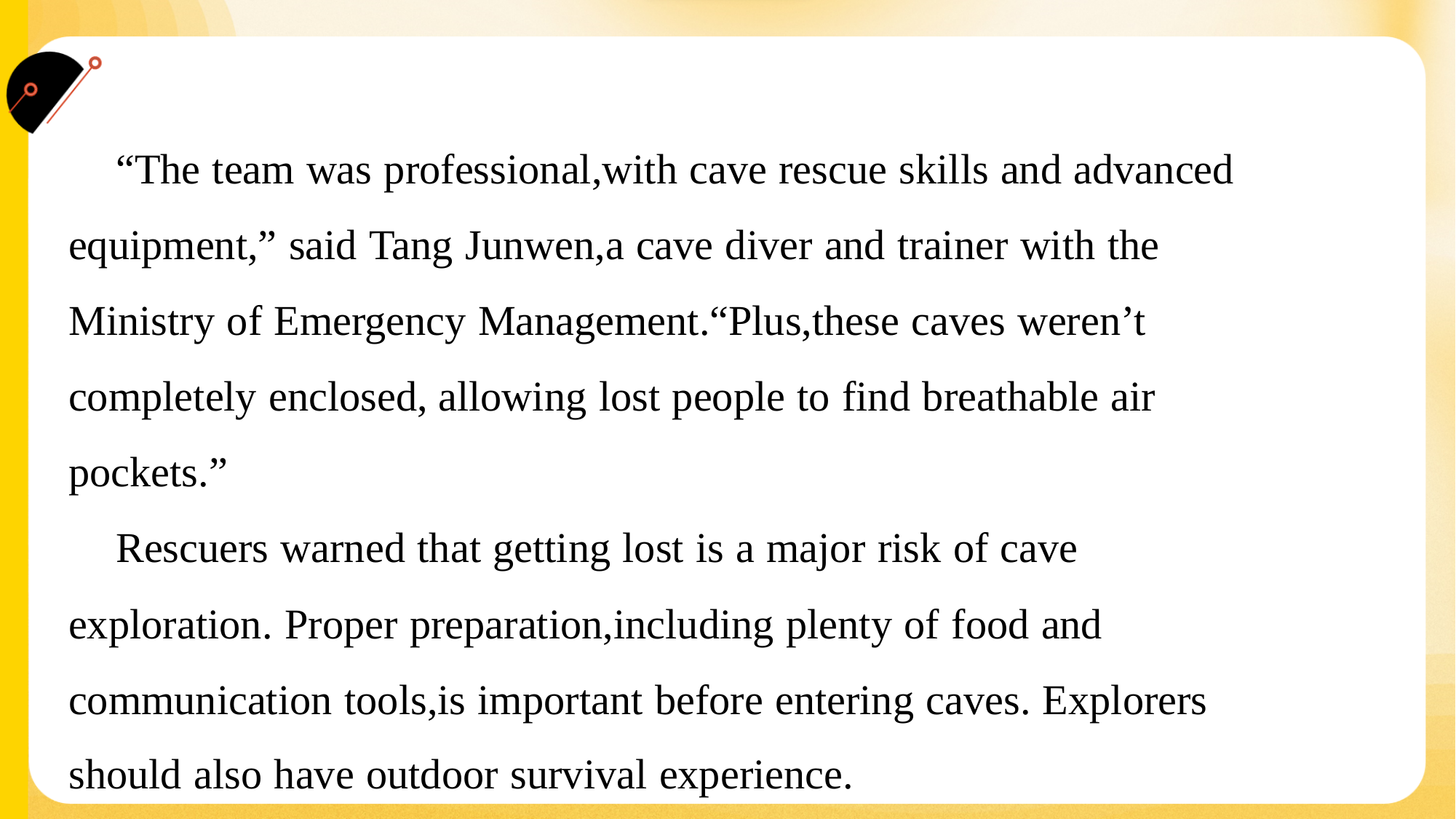

“The team was professional,with cave rescue skills and advanced
equipment,” said Tang Junwen,a cave diver and trainer with the
Ministry of Emergency Management.“Plus,these caves weren’t
completely enclosed, allowing lost people to find breathable air
pockets.”
    Rescuers warned that getting lost is a major risk of cave
exploration. Proper preparation,including plenty of food and
communication tools,is important before entering caves. Explorers
should also have outdoor survival experience.#1.9